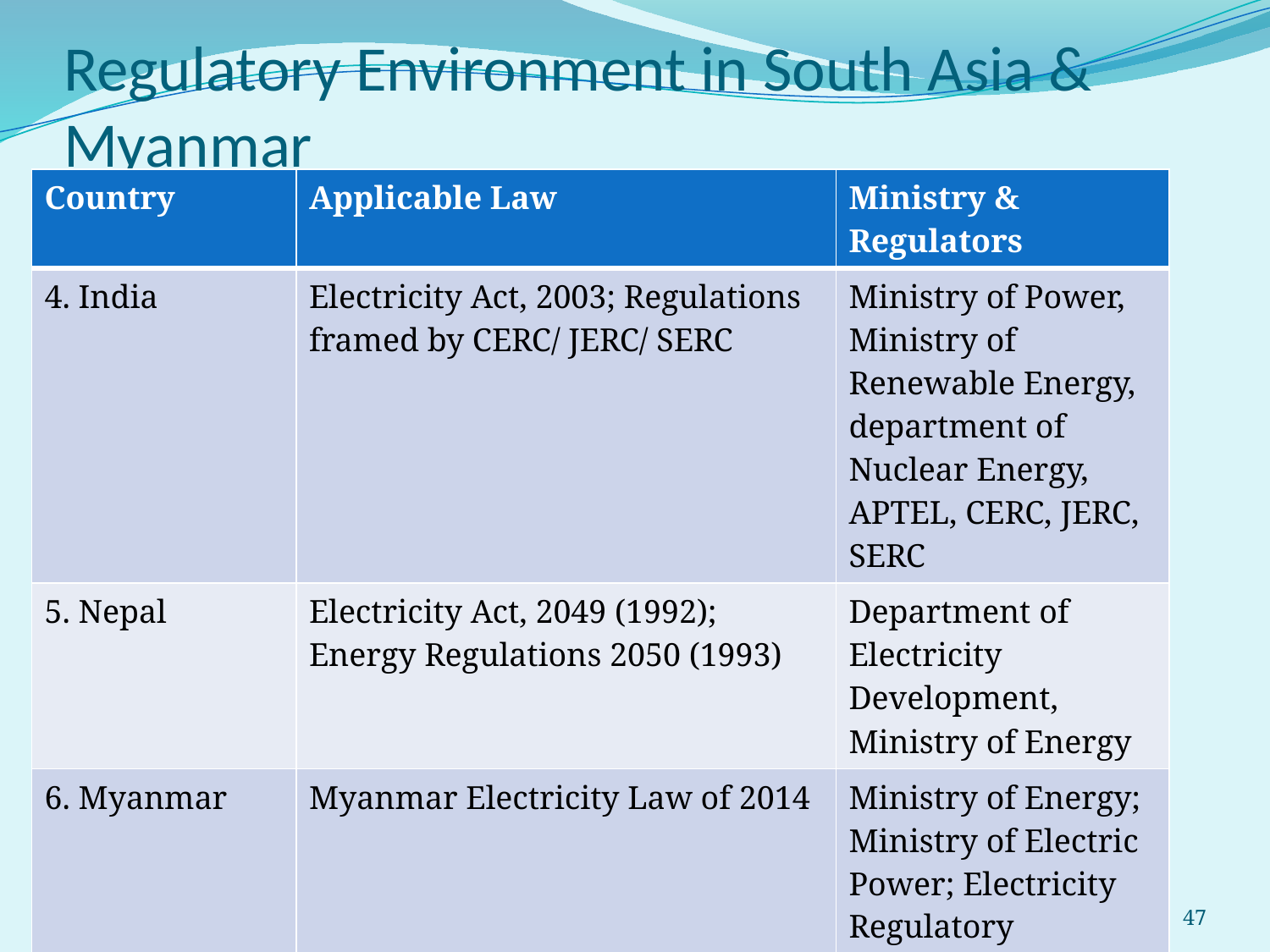

# Regulatory Environment in South Asia & Myanmar
| Country | Applicable Law | Ministry & Regulators |
| --- | --- | --- |
| 4. India | Electricity Act, 2003; Regulations framed by CERC/ JERC/ SERC | Ministry of Power, Ministry of Renewable Energy, department of Nuclear Energy, APTEL, CERC, JERC, SERC |
| 5. Nepal | Electricity Act, 2049 (1992); Energy Regulations 2050 (1993) | Department of Electricity Development, Ministry of Energy |
| 6. Myanmar | Myanmar Electricity Law of 2014 | Ministry of Energy; Ministry of Electric Power; Electricity Regulatory Commission |
47